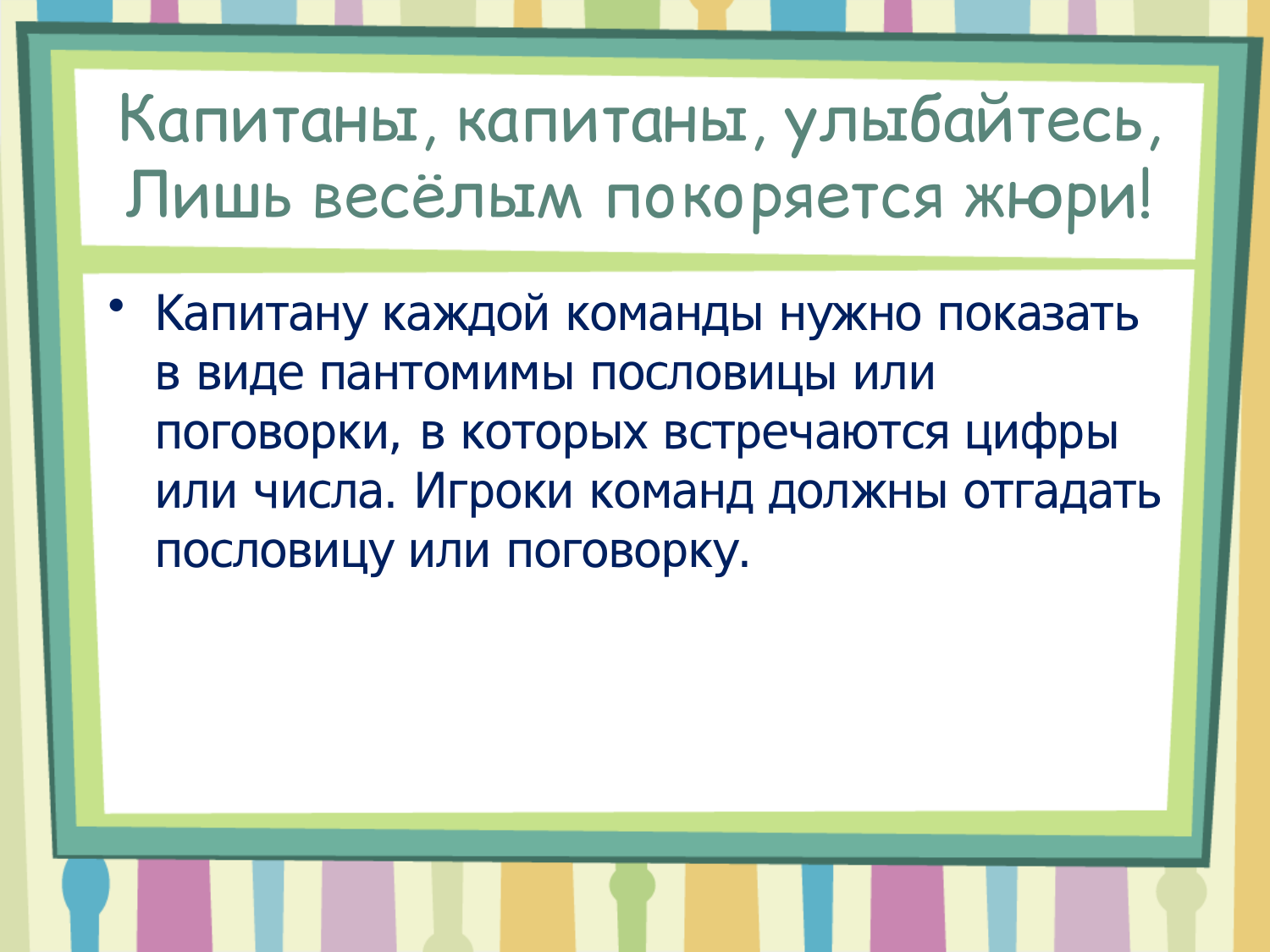

# Капитаны, капитаны, улыбайтесь, Лишь весёлым покоряется жюри!
Капитану каждой команды нужно показать в виде пантомимы пословицы или поговорки, в которых встречаются цифры или числа. Игроки команд должны отгадать пословицу или поговорку.